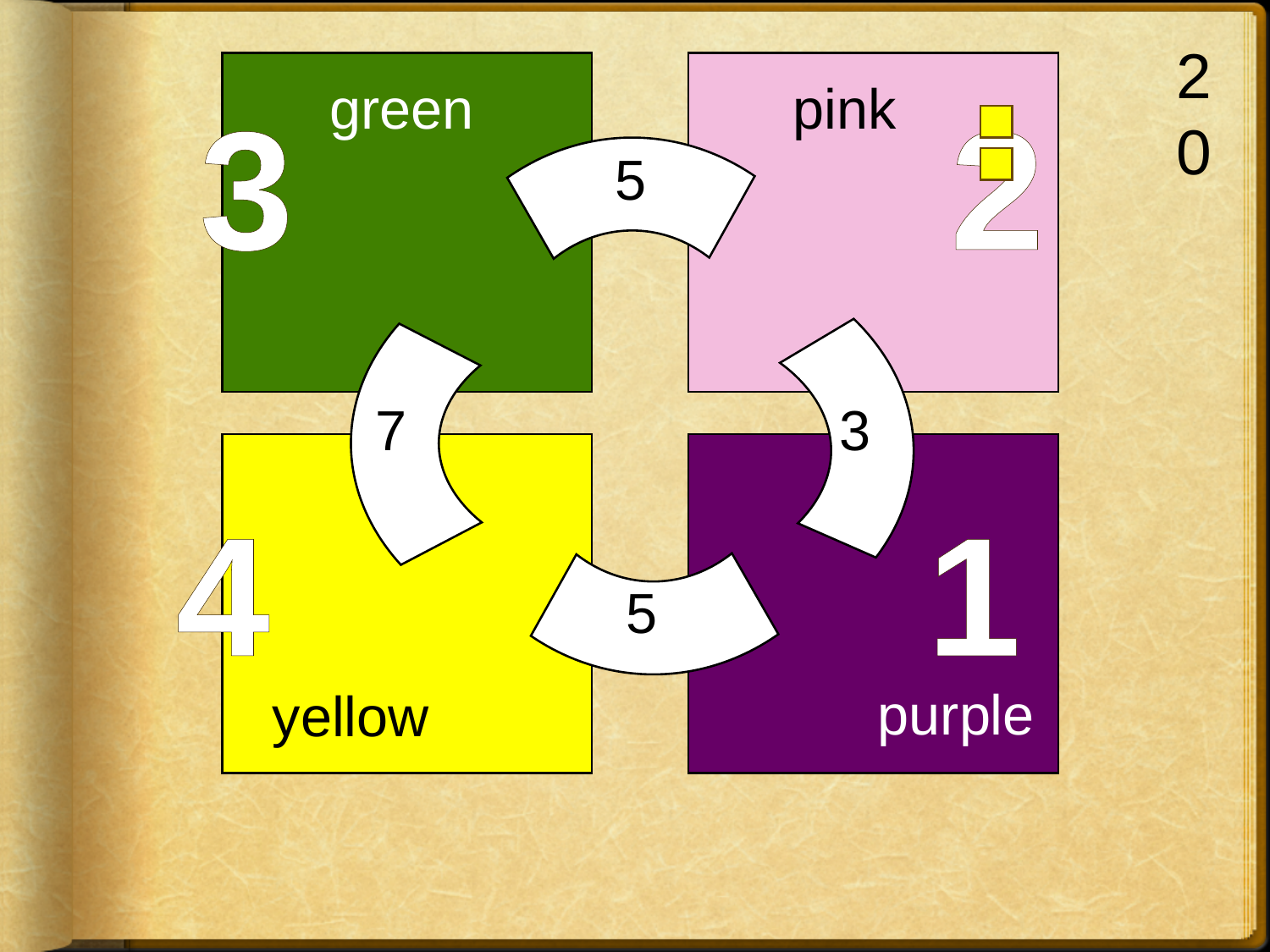

20

green
pink
3              2

4              1

 5

 5

 7

   3

purple
yellow